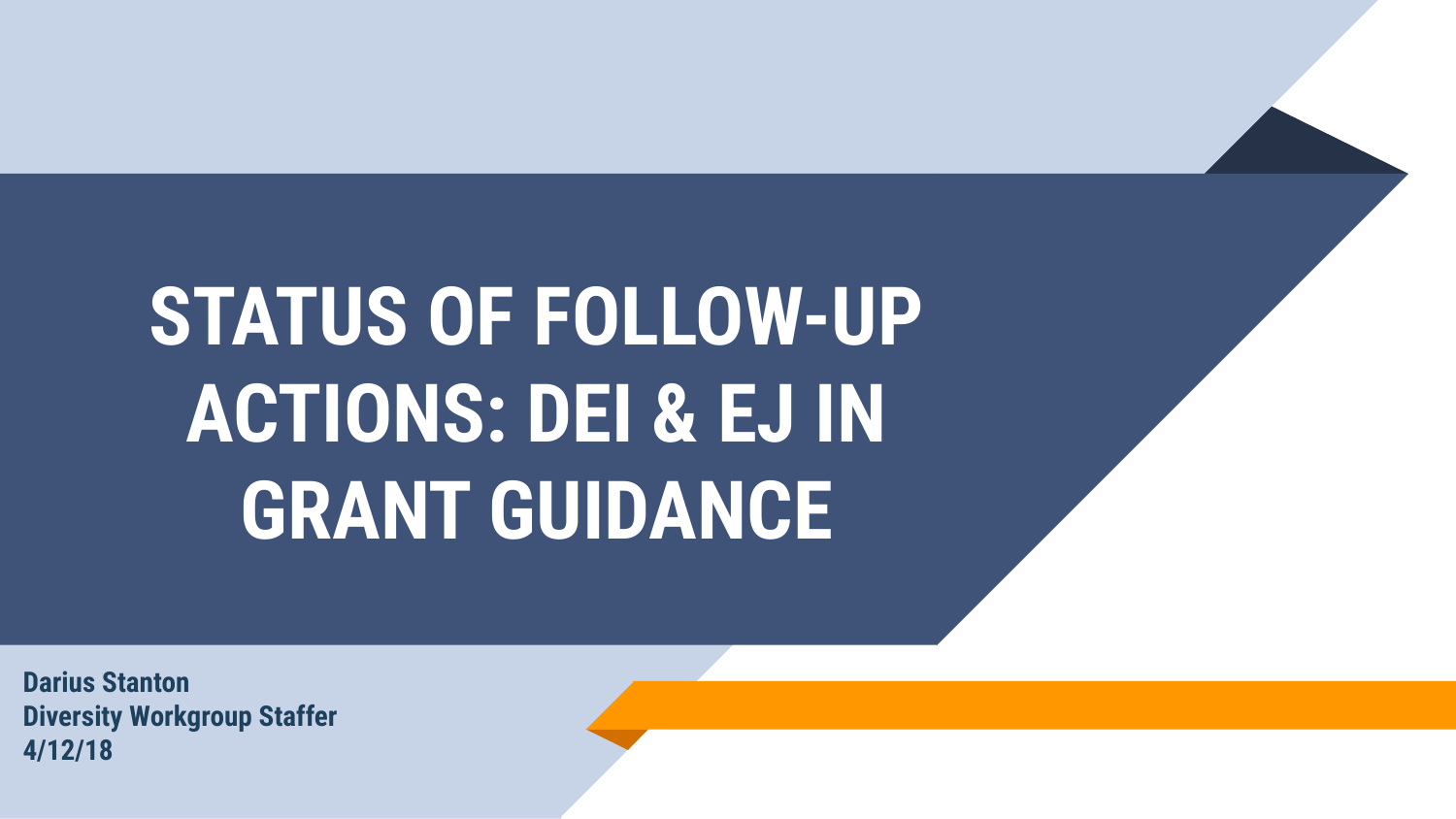

# STATUS OF FOLLOW-UP ACTIONS: DEI & EJ IN GRANT GUIDANCE
Darius Stanton
Diversity Workgroup Staffer
4/12/18